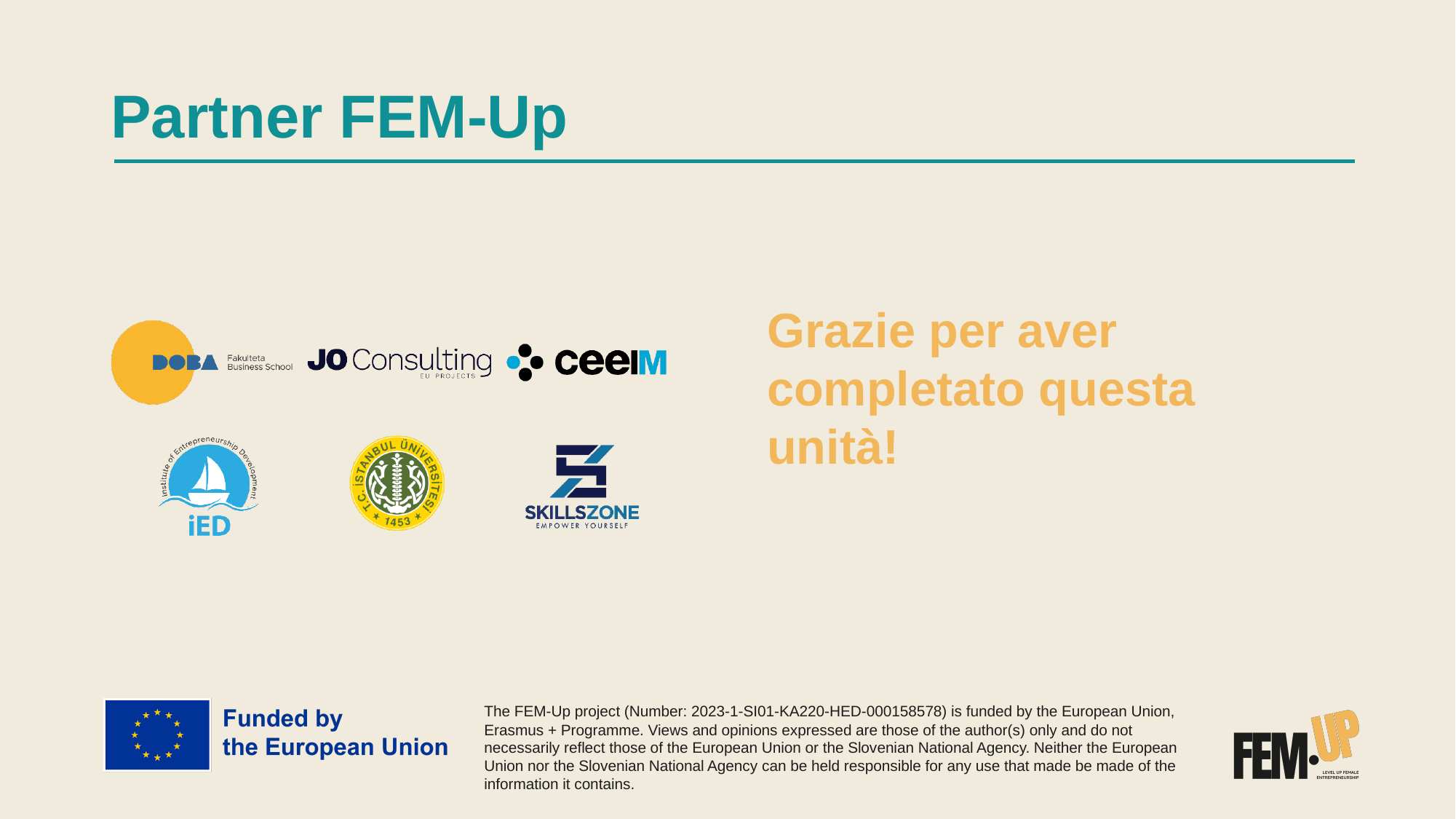

# Partner FEM-Up
Grazie per aver completato questa unità!